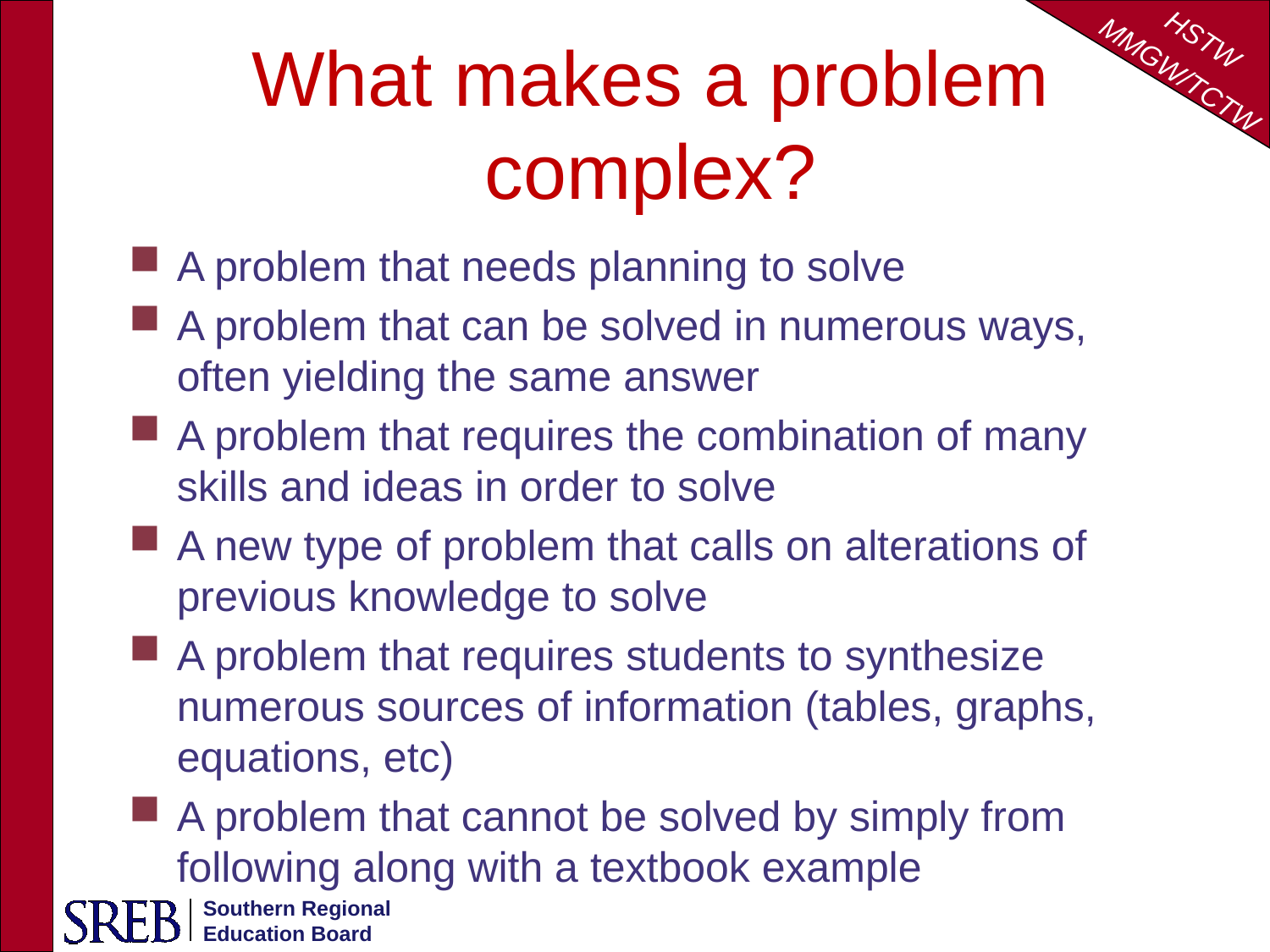

# What makes a problem complex?
A problem that needs planning to solve
A problem that can be solved in numerous ways, often yielding the same answer
A problem that requires the combination of many skills and ideas in order to solve
A new type of problem that calls on alterations of previous knowledge to solve
A problem that requires students to synthesize numerous sources of information (tables, graphs, equations, etc)
A problem that cannot be solved by simply from following along with a textbook example